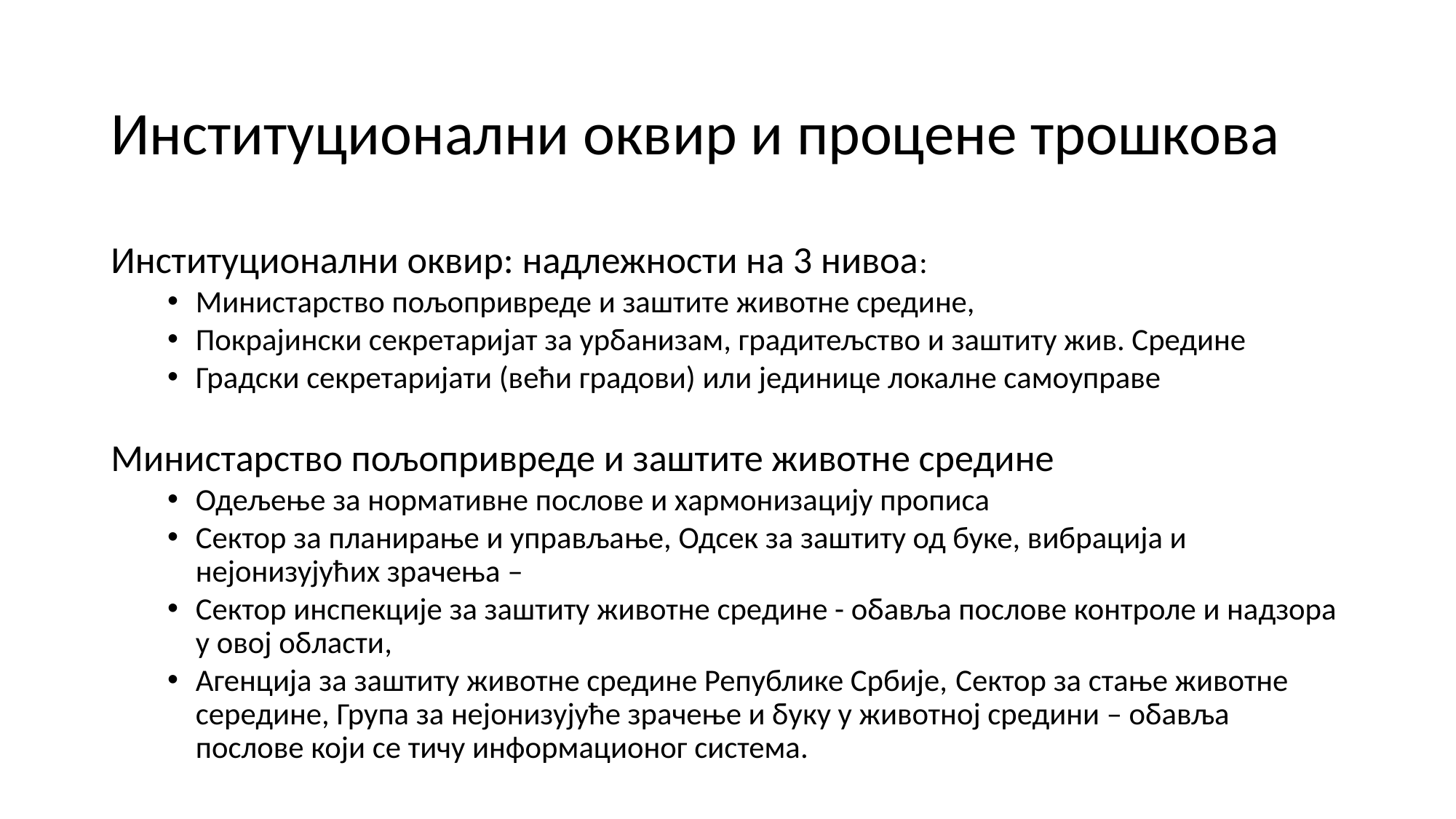

# Институционални оквир и процене трошкова
Институционални оквир: надлежности на 3 нивоа:
Министарство пољопривреде и заштите животне средине,
Покрајински секретаријат за урбанизам, градитељство и заштиту жив. Средине
Градски секретаријати (већи градови) или јединице локалне самоуправе

Министарство пољопривреде и заштите животне средине
Одељење за нормативне послове и хармонизацију прописа
Сектор за планирање и управљање, Одсек за заштиту од буке, вибрација и нејонизујућих зрачења –
Сектор инспекције за заштиту животне средине - обавља послове контроле и надзора у овој области,
Агенција за заштиту животне средине Републике Србије, Сектор за стање животне середине, Група за нејонизујуће зрачење и буку у животној средини – обавља послове који се тичу информационог система.